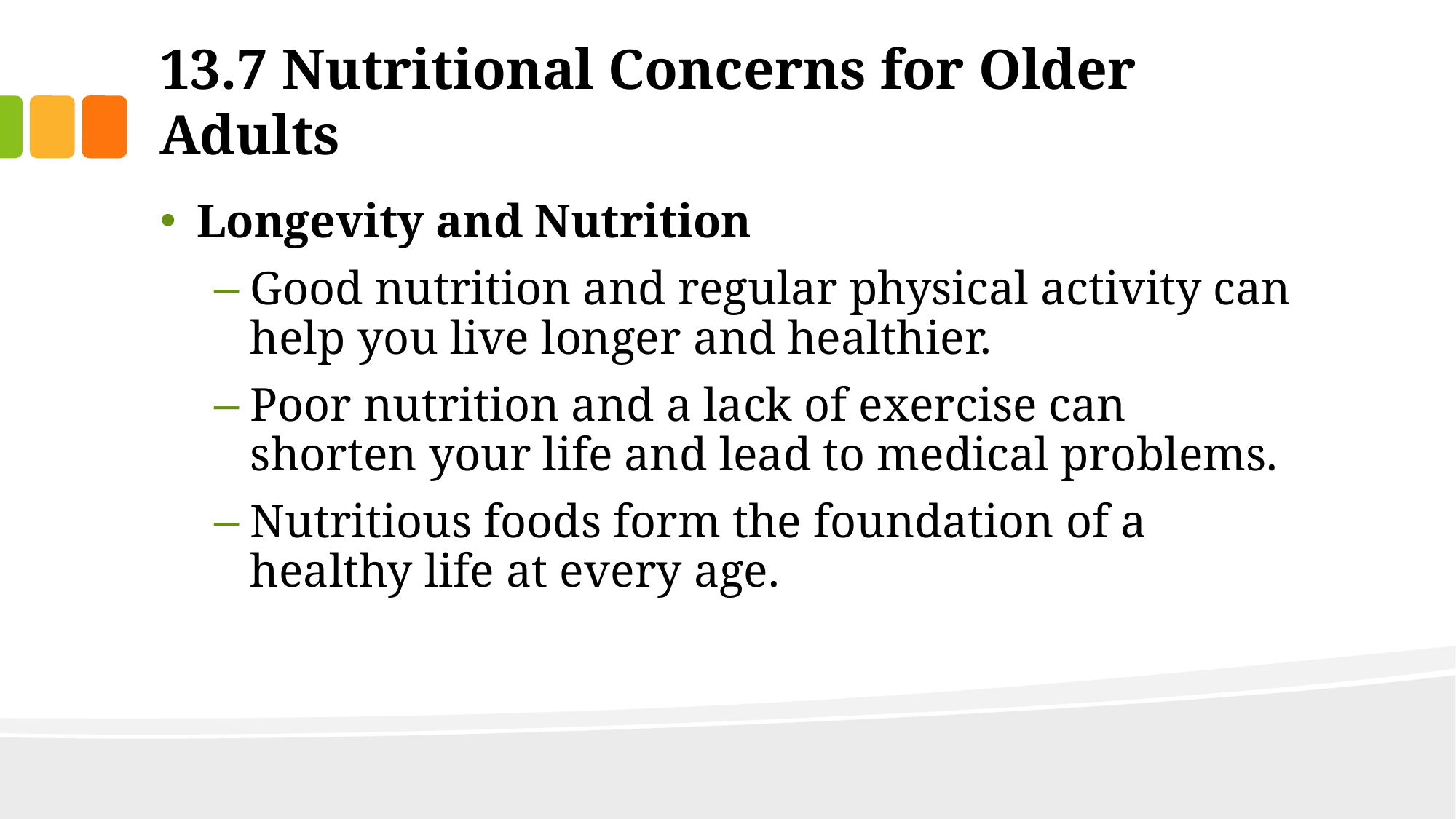

# 13.7 Nutritional Concerns for Older Adults
Longevity and Nutrition
Good nutrition and regular physical activity can help you live longer and healthier.
Poor nutrition and a lack of exercise can shorten your life and lead to medical problems.
Nutritious foods form the foundation of a healthy life at every age.